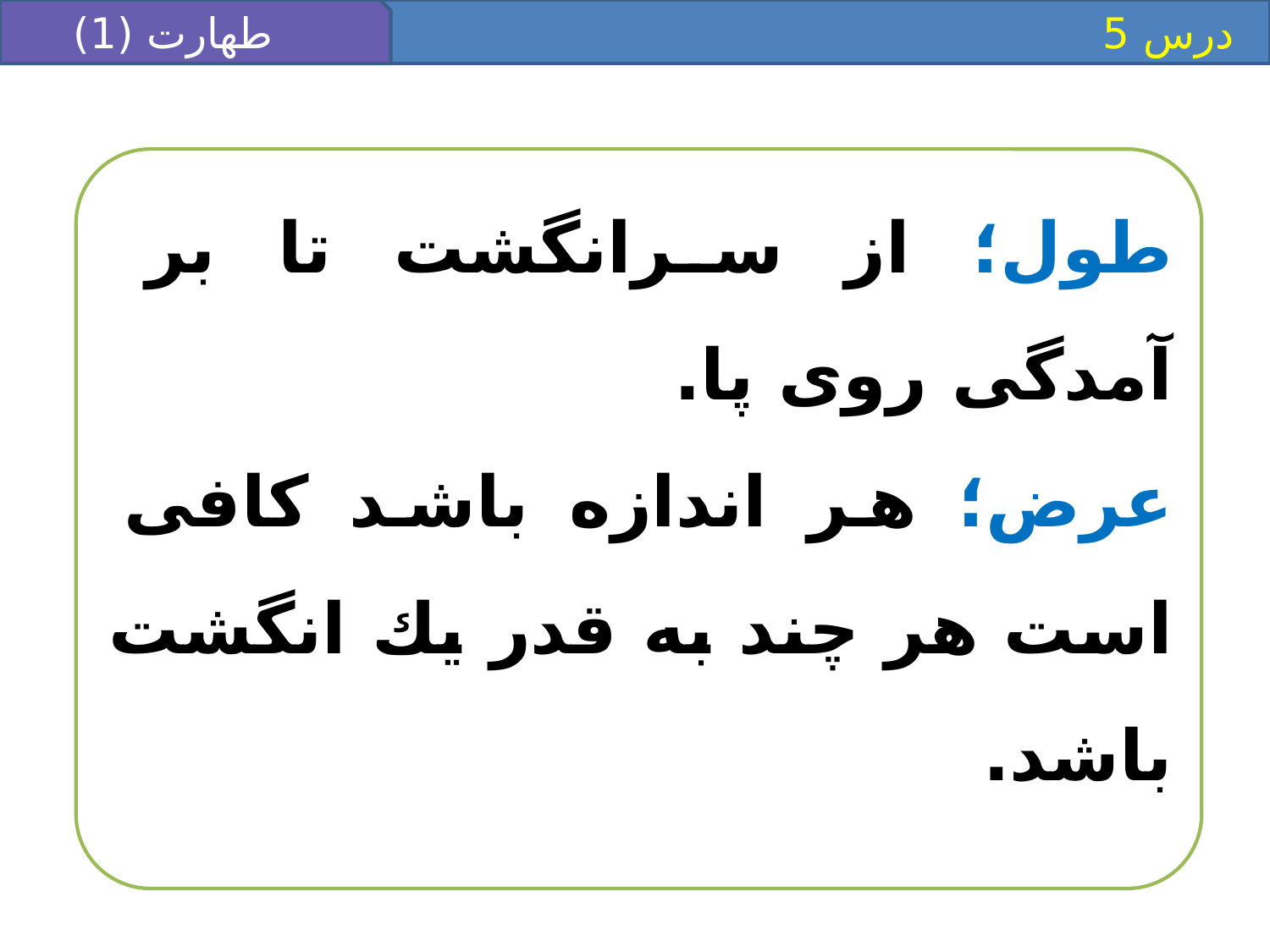

طهارت (1)
 درس 5

طول؛ از سرانگشت تا بر آمدگى روى پا.
عرض؛ هر اندازه باشد كافى است هر چند به قدر يك انگشت باشد.